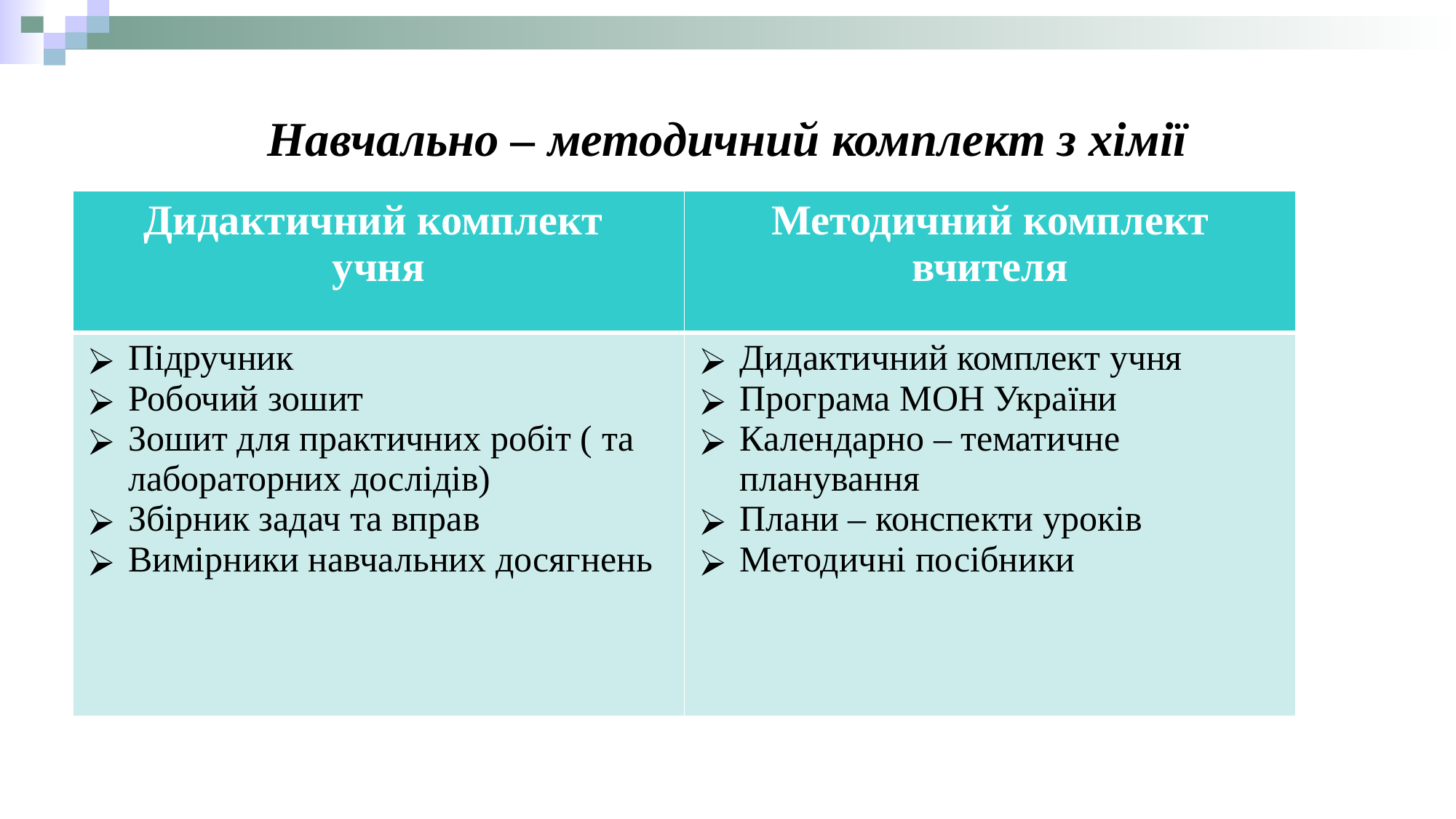

# Навчально – методичний комплект з хімії
| Дидактичний комплект учня | Методичний комплект вчителя |
| --- | --- |
| Підручник Робочий зошит Зошит для практичних робіт ( та лабораторних дослідів) Збірник задач та вправ Вимірники навчальних досягнень | Дидактичний комплект учня Програма МОН України Календарно – тематичне планування Плани – конспекти уроків Методичні посібники |